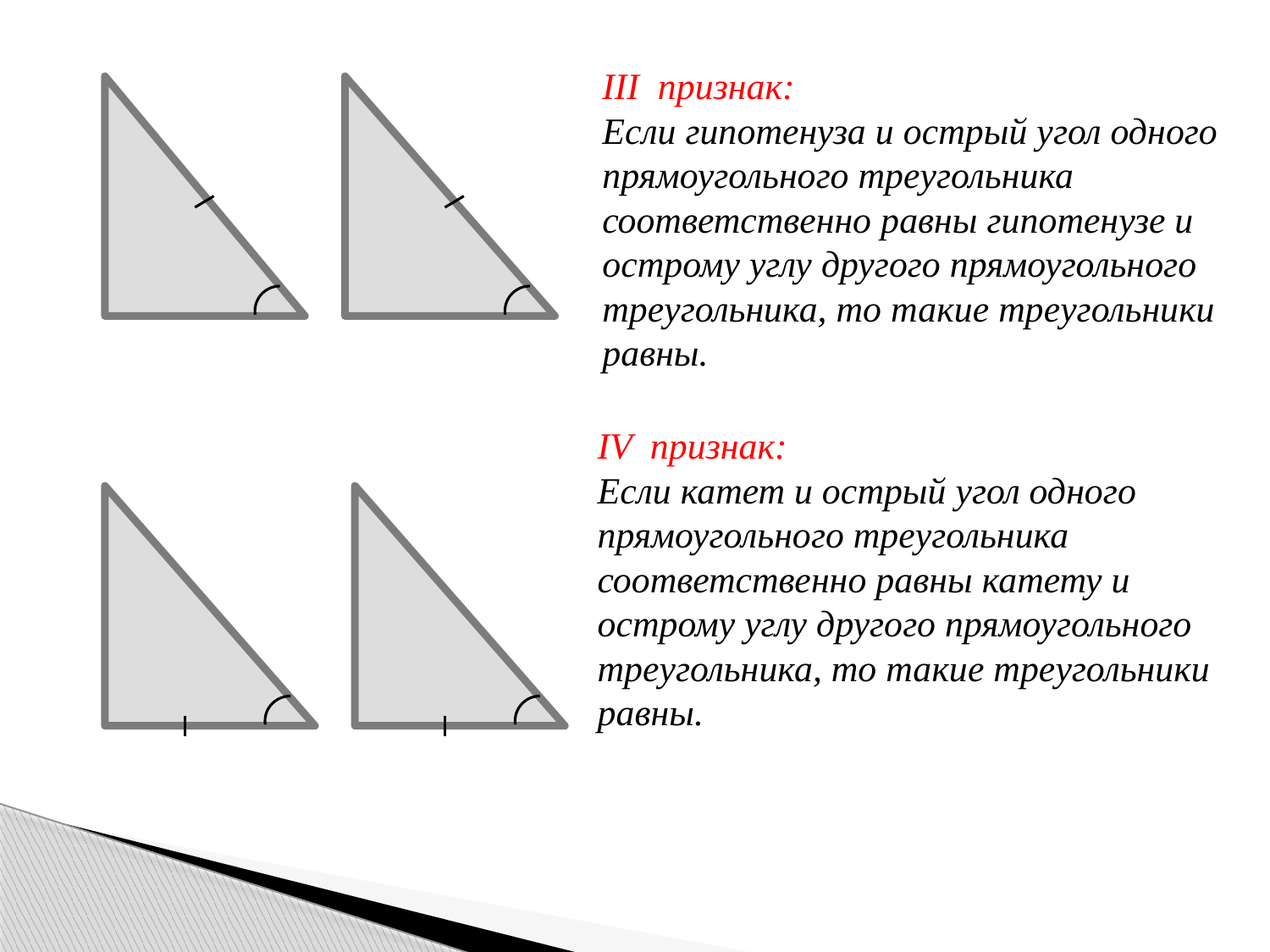

III  признак:
Если гипотенуза и острый угол одного прямоугольного треугольника соответственно равны гипотенузе и острому углу другого прямоугольного треугольника, то такие треугольники равны.

IV  признак:
Если катет и острый угол одного прямоугольного треугольника соответственно равны катету и острому углу другого прямоугольного треугольника, то такие треугольники равны.